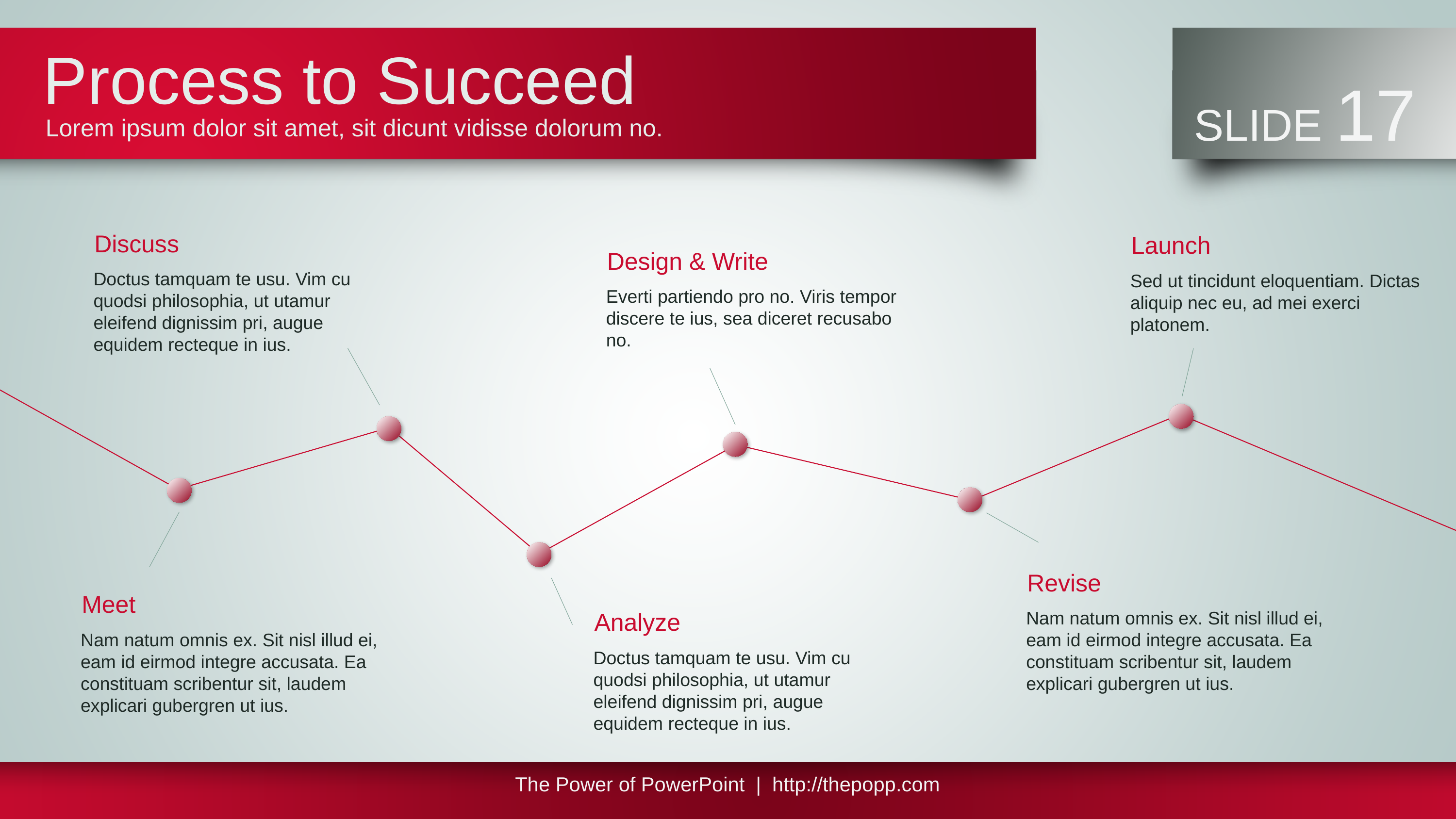

# Process to Succeed
 SLIDE 17
Lorem ipsum dolor sit amet, sit dicunt vidisse dolorum no.

Discuss
Launch
Design & Write
Doctus tamquam te usu. Vim cu quodsi philosophia, ut utamur eleifend dignissim pri, augue equidem recteque in ius.
Sed ut tincidunt eloquentiam. Dictas aliquip nec eu, ad mei exerci platonem.
Everti partiendo pro no. Viris tempor discere te ius, sea diceret recusabo no.
Revise
Meet
Analyze
Nam natum omnis ex. Sit nisl illud ei, eam id eirmod integre accusata. Ea constituam scribentur sit, laudem explicari gubergren ut ius.
Nam natum omnis ex. Sit nisl illud ei, eam id eirmod integre accusata. Ea constituam scribentur sit, laudem explicari gubergren ut ius.
Doctus tamquam te usu. Vim cu quodsi philosophia, ut utamur eleifend dignissim pri, augue equidem recteque in ius.
The Power of PowerPoint  |  http://thepopp.com